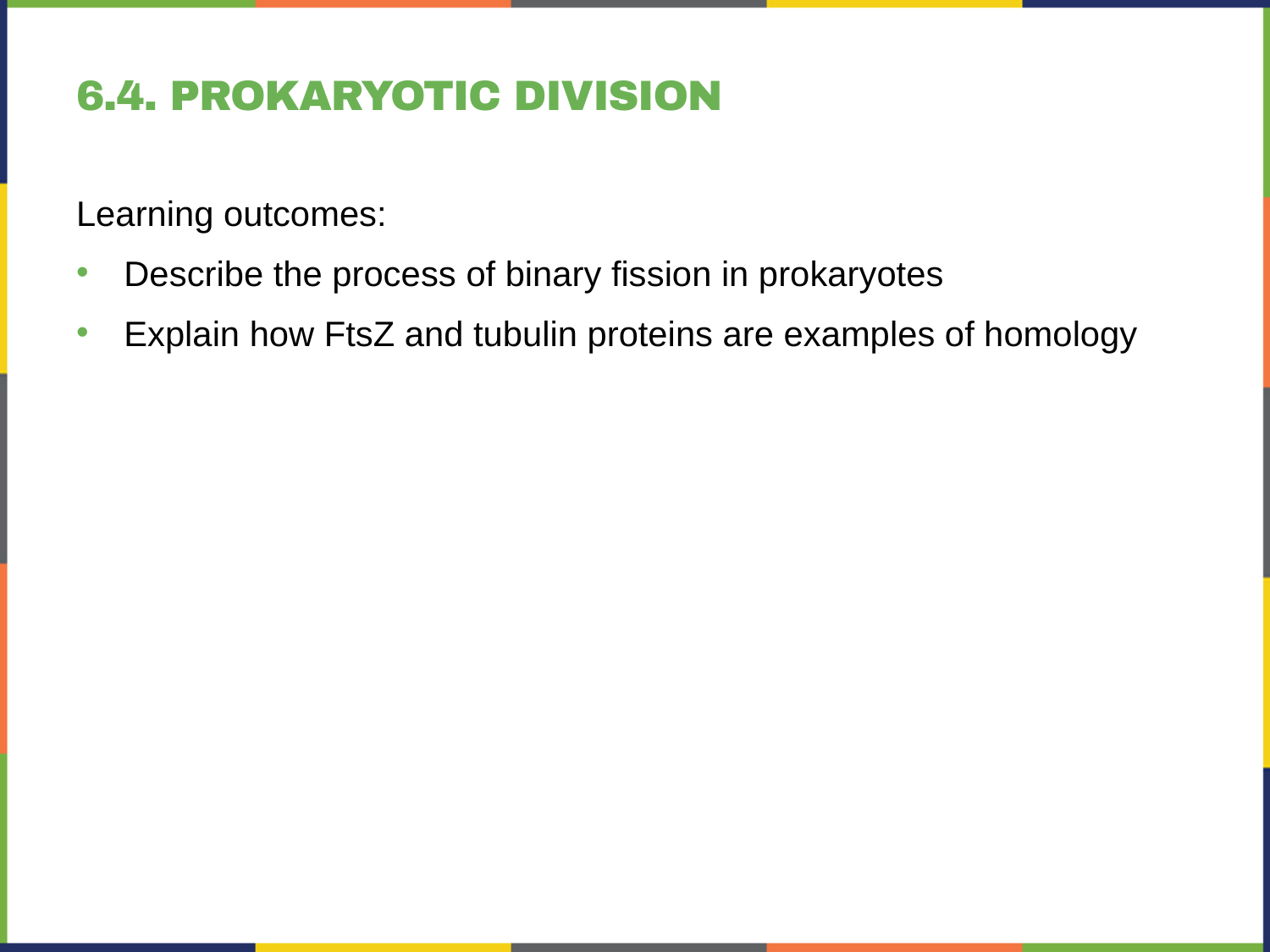

# 6.4. prokaryotic division
Learning outcomes:
Describe the process of binary fission in prokaryotes
Explain how FtsZ and tubulin proteins are examples of homology